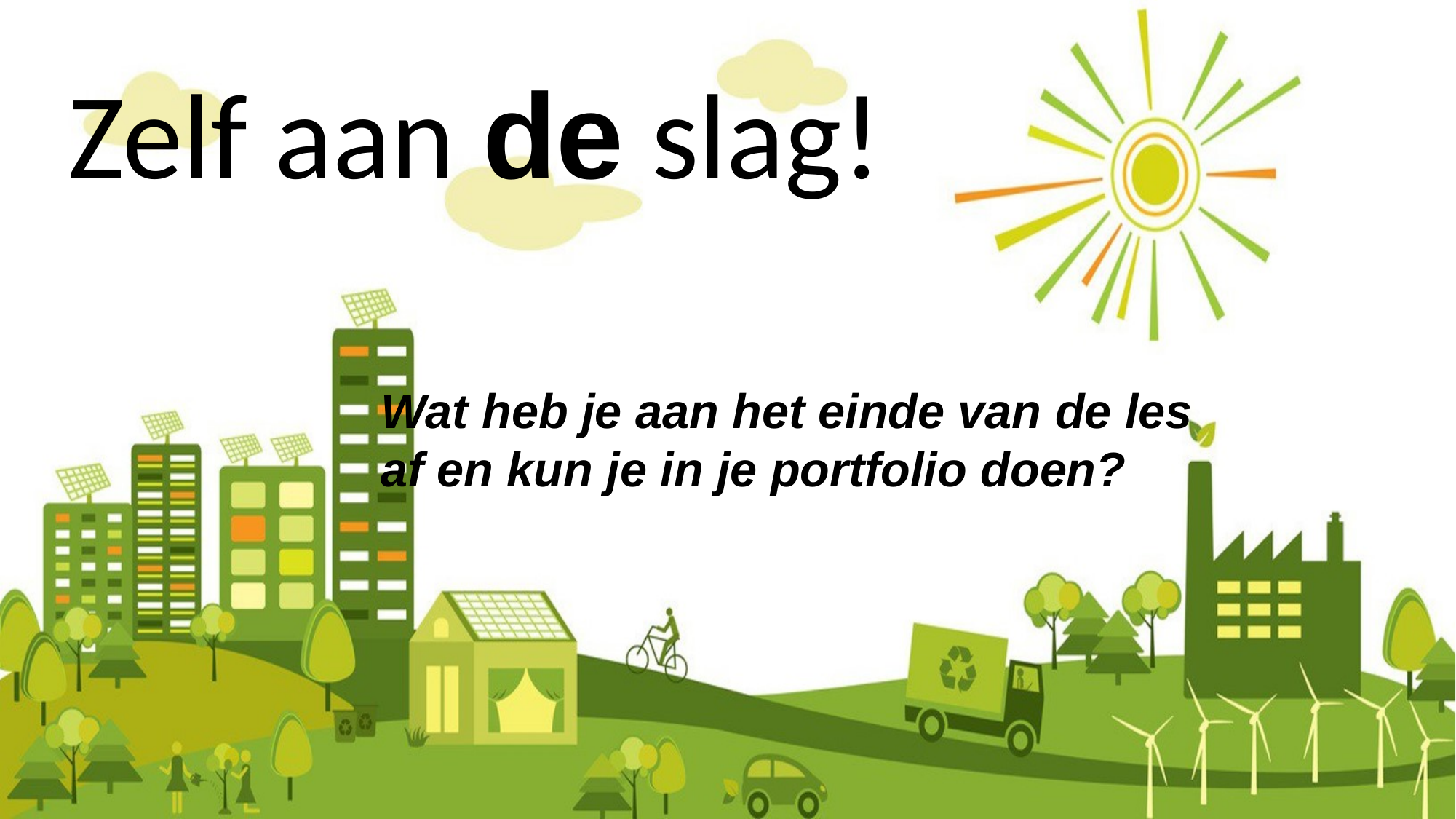

# Zelf aan de slag!
Wat heb je aan het einde van de les af en kun je in je portfolio doen?